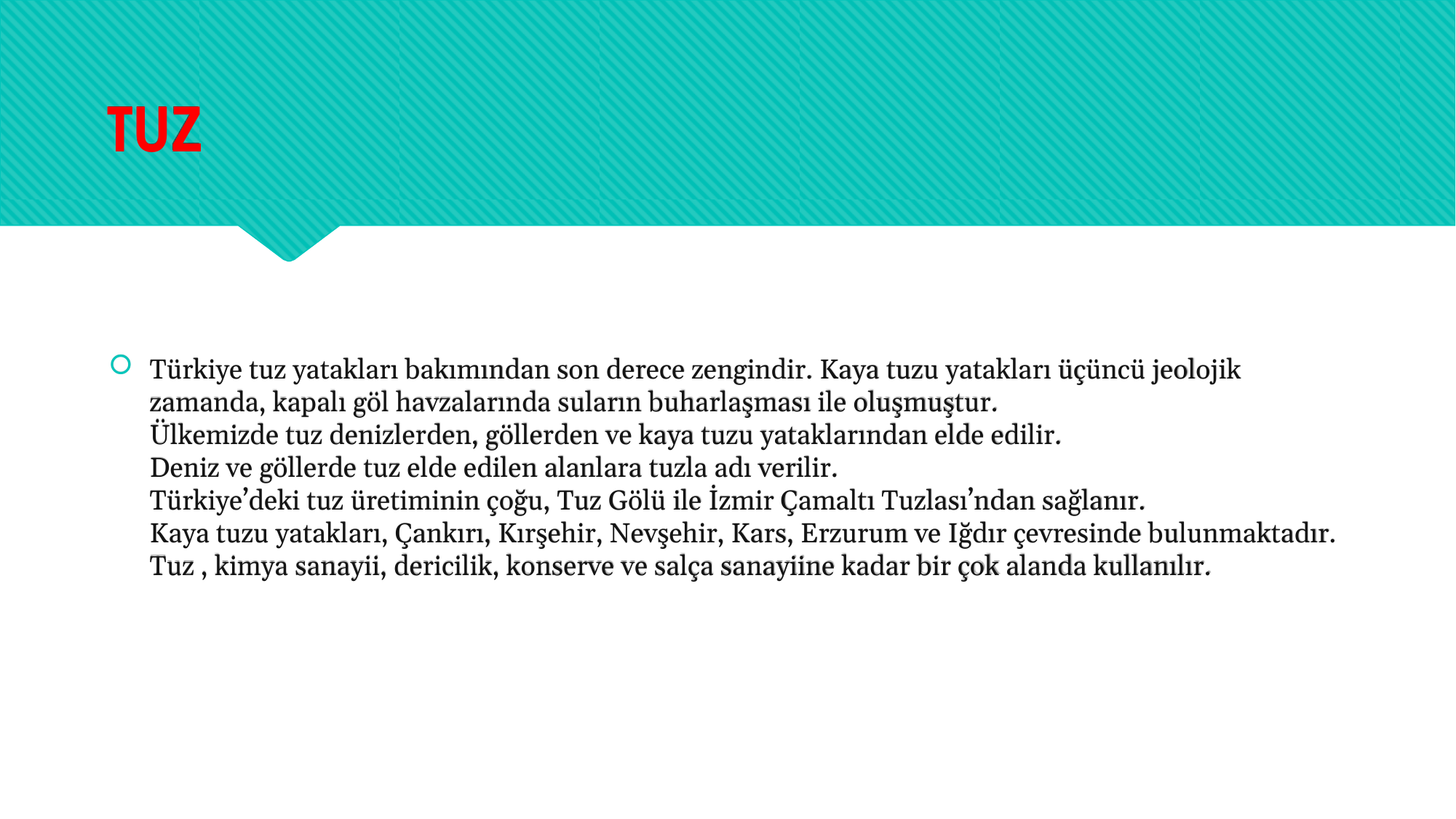

# TUZ
Türkiye tuz yatakları bakımından son derece zengindir. Kaya tuzu yatakları üçüncü jeolojik zamanda, kapalı göl havzalarında suların buharlaşması ile oluşmuştur.
Ülkemizde tuz denizlerden, göllerden ve kaya tuzu yataklarından elde edilir.
Deniz ve göllerde tuz elde edilen alanlara tuzla adı verilir.
Türkiye’deki tuz üretiminin çoğu, Tuz Gölü ile İzmir Çamaltı Tuzlası’ndan sağlanır.
Kaya tuzu yatakları, Çankırı, Kırşehir, Nevşehir, Kars, Erzurum ve Iğdır çevresinde bulunmaktadır.
Tuz , kimya sanayii, dericilik, konserve ve salça sanayiine kadar bir çok alanda kullanılır.